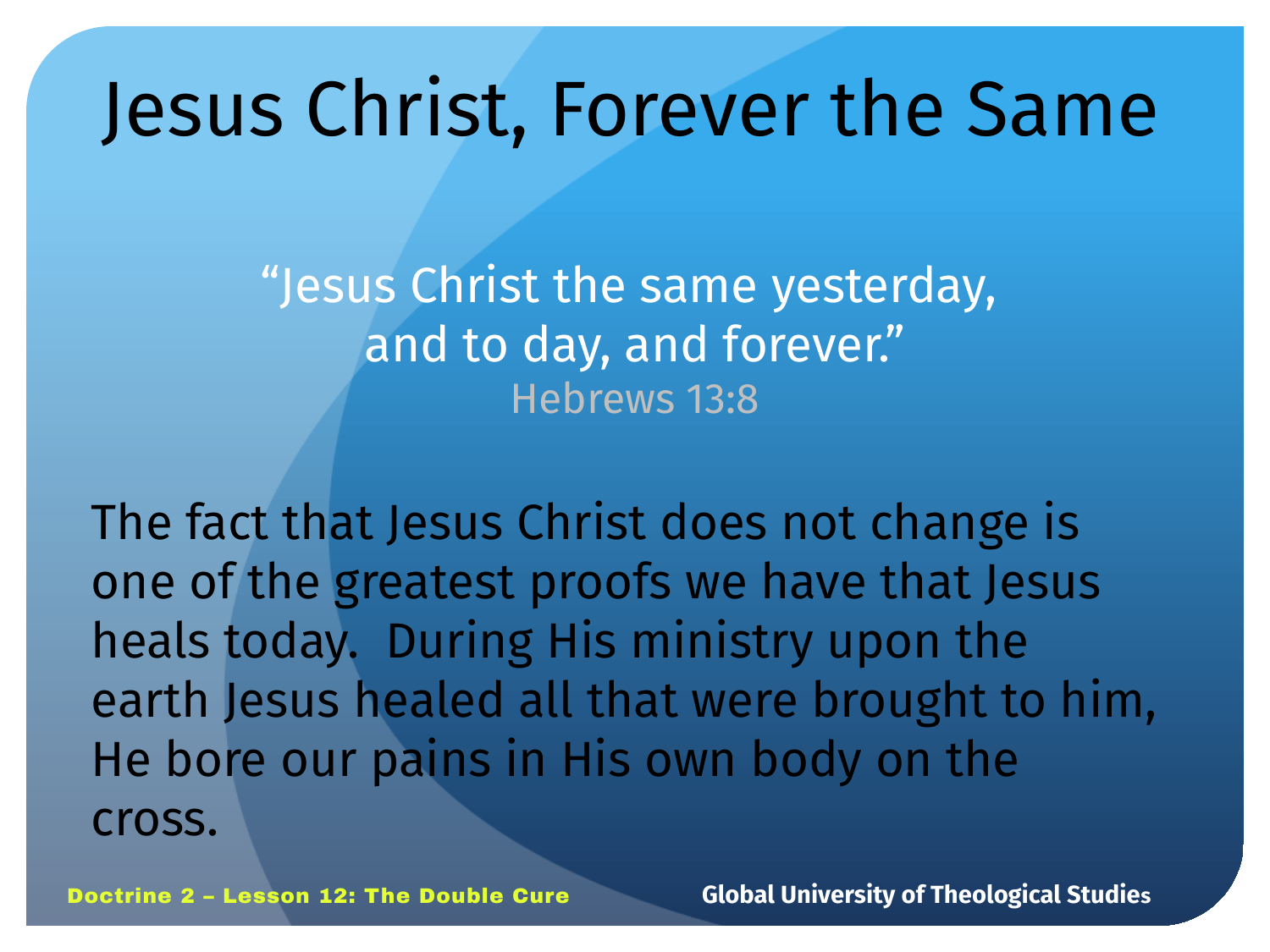

Jesus Christ, Forever the Same
“Jesus Christ the same yesterday,
and to day, and forever.”
Hebrews 13:8
The fact that Jesus Christ does not change is one of the greatest proofs we have that Jesus heals today.  During His ministry upon the earth Jesus healed all that were brought to him, He bore our pains in His own body on the cross.
Doctrine 2 – Lesson 12: The Double Cure		Global University of Theological Studies